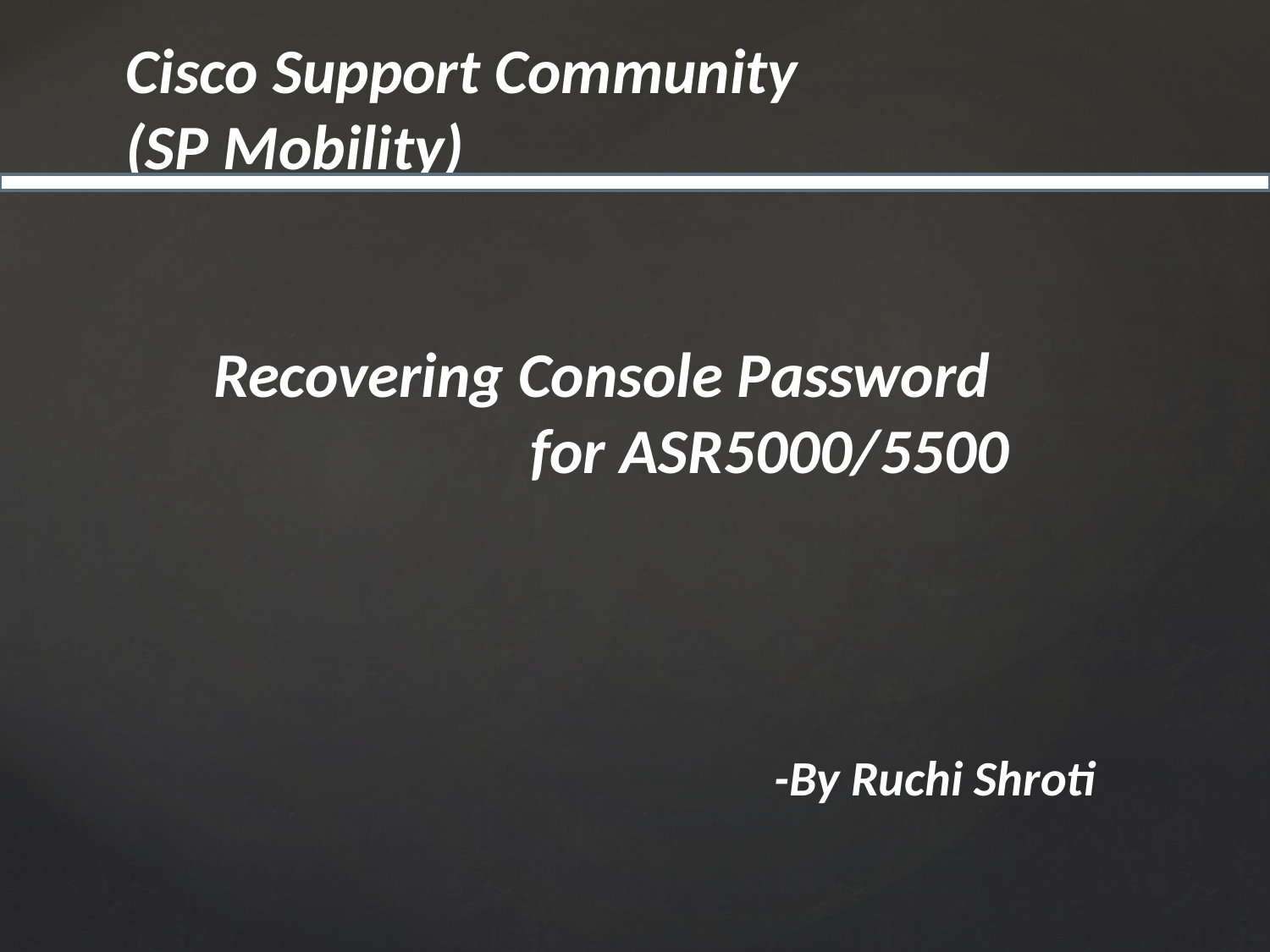

Cisco Support Community
(SP Mobility)

Recovering Console Password
                      for ASR5000/5500
-By Ruchi Shroti